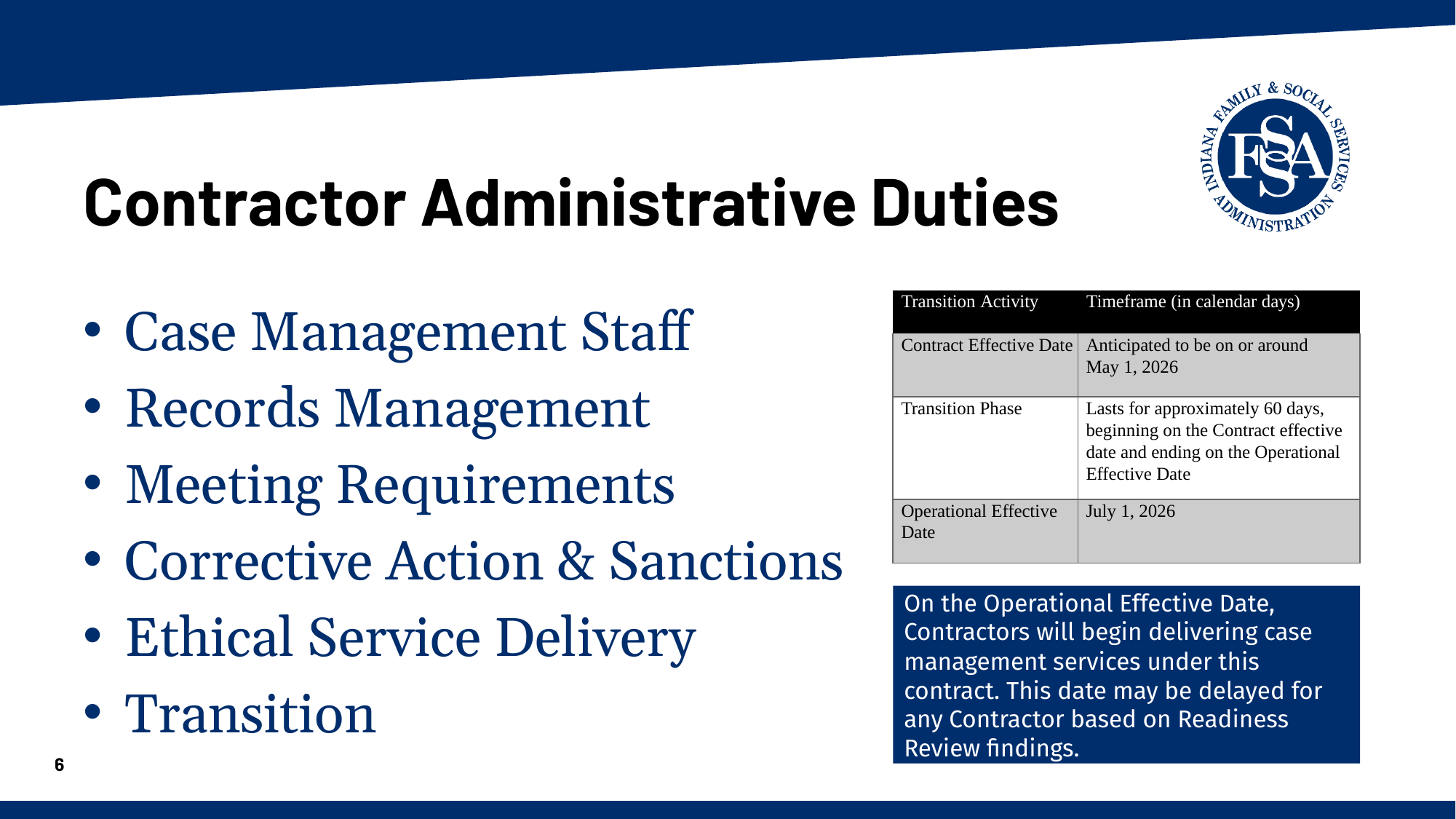

# Contractor Administrative Duties
Case Management Staff
Records Management
Meeting Requirements
Corrective Action & Sanctions
Ethical Service Delivery
Transition
| Transition Activity | Timeframe (in calendar days) |
| --- | --- |
| Contract Effective Date | Anticipated to be on or around May 1, 2026 |
| Transition Phase | Lasts for approximately 60 days, beginning on the Contract effective date and ending on the Operational Effective Date |
| Operational Effective Date | July 1, 2026 |
On the Operational Effective Date, Contractors will begin delivering case management services under this contract. This date may be delayed for any Contractor based on Readiness Review findings.
6